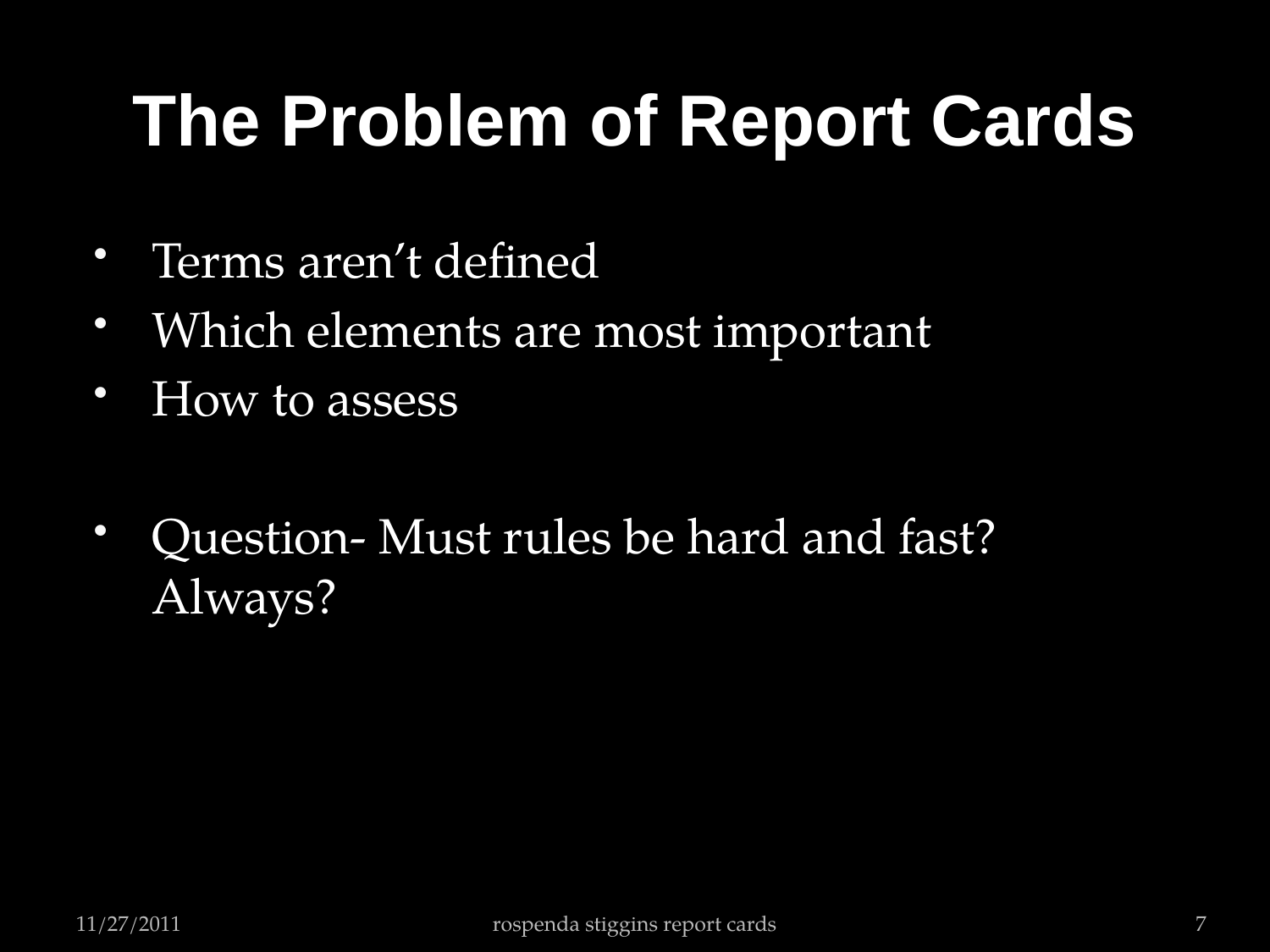

# The Problem of Report Cards
Terms aren’t defined
Which elements are most important
How to assess

Question- Must rules be hard and fast? Always?
11/27/2011
rospenda stiggins report cards
7